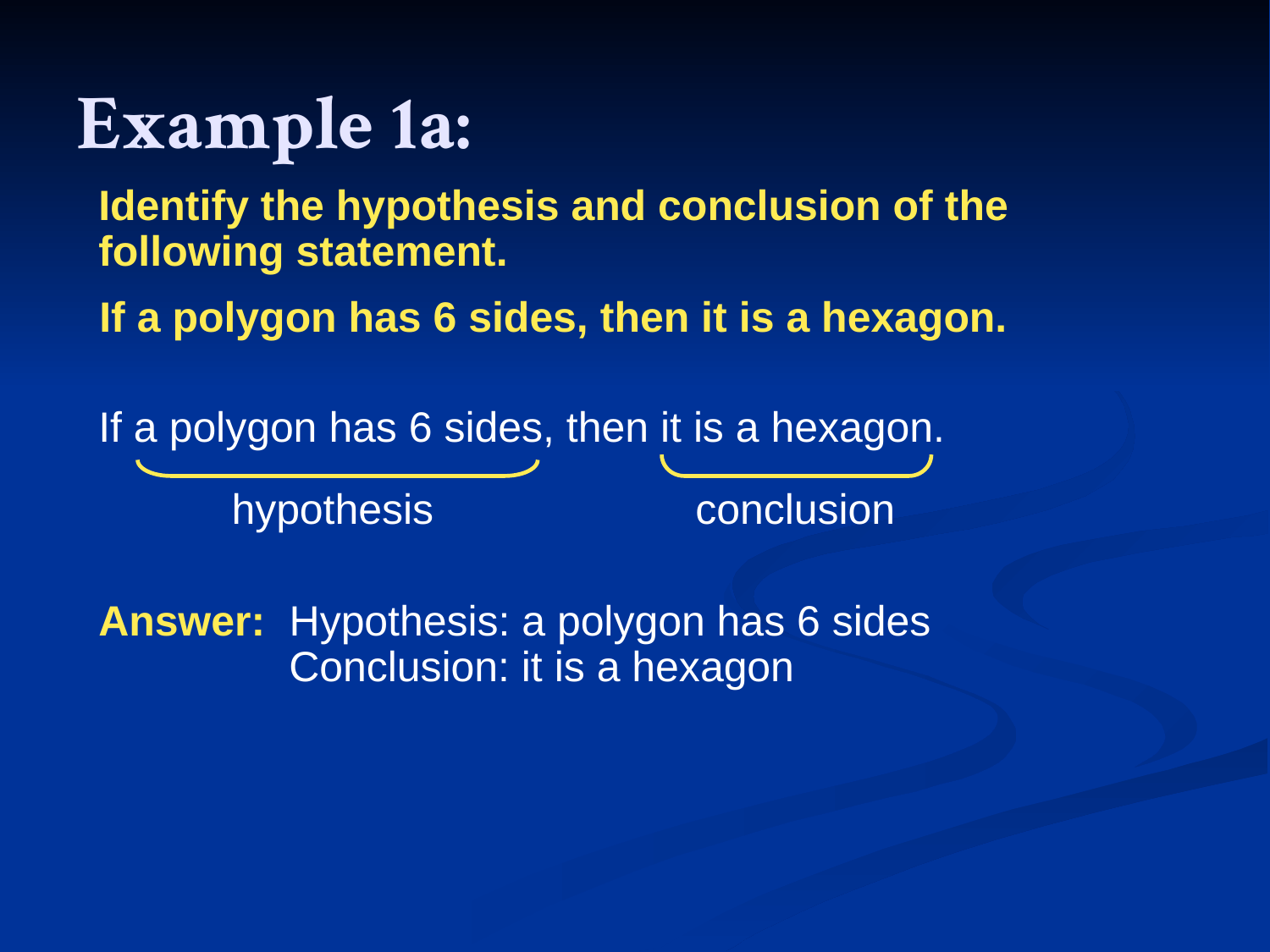

# Example 1a:
Identify the hypothesis and conclusion of the following statement.
If a polygon has 6 sides, then it is a hexagon.
If a polygon has 6 sides, then it is a hexagon.

conclusion

hypothesis
Answer:  Hypothesis: a polygon has 6 sides
Conclusion: it is a hexagon